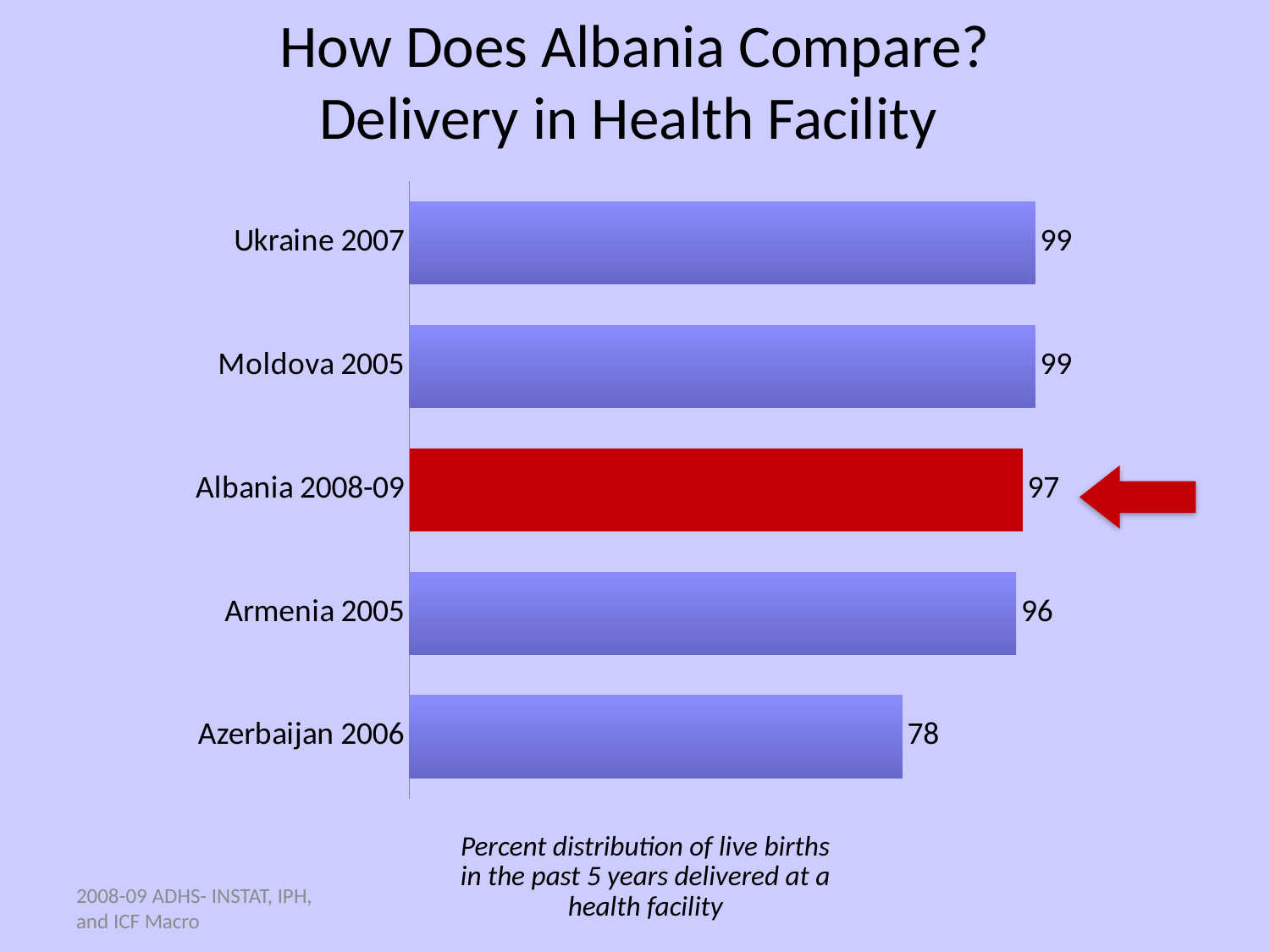

# How Does Albania Compare? Delivery in Health Facility

### Chart

| Category |  |
|---|---|
| Azerbaijan 2006 | 78.0 |
| Armenia 2005 | 96.0 |
| Albania 2008-09 | 97.0 |
| Moldova 2005 | 99.0 |
| Ukraine 2007 | 99.0 |
Percent distribution of live births in the past 5 years delivered at a health facility
2008-09 ADHS- INSTAT, IPH, and ICF Macro